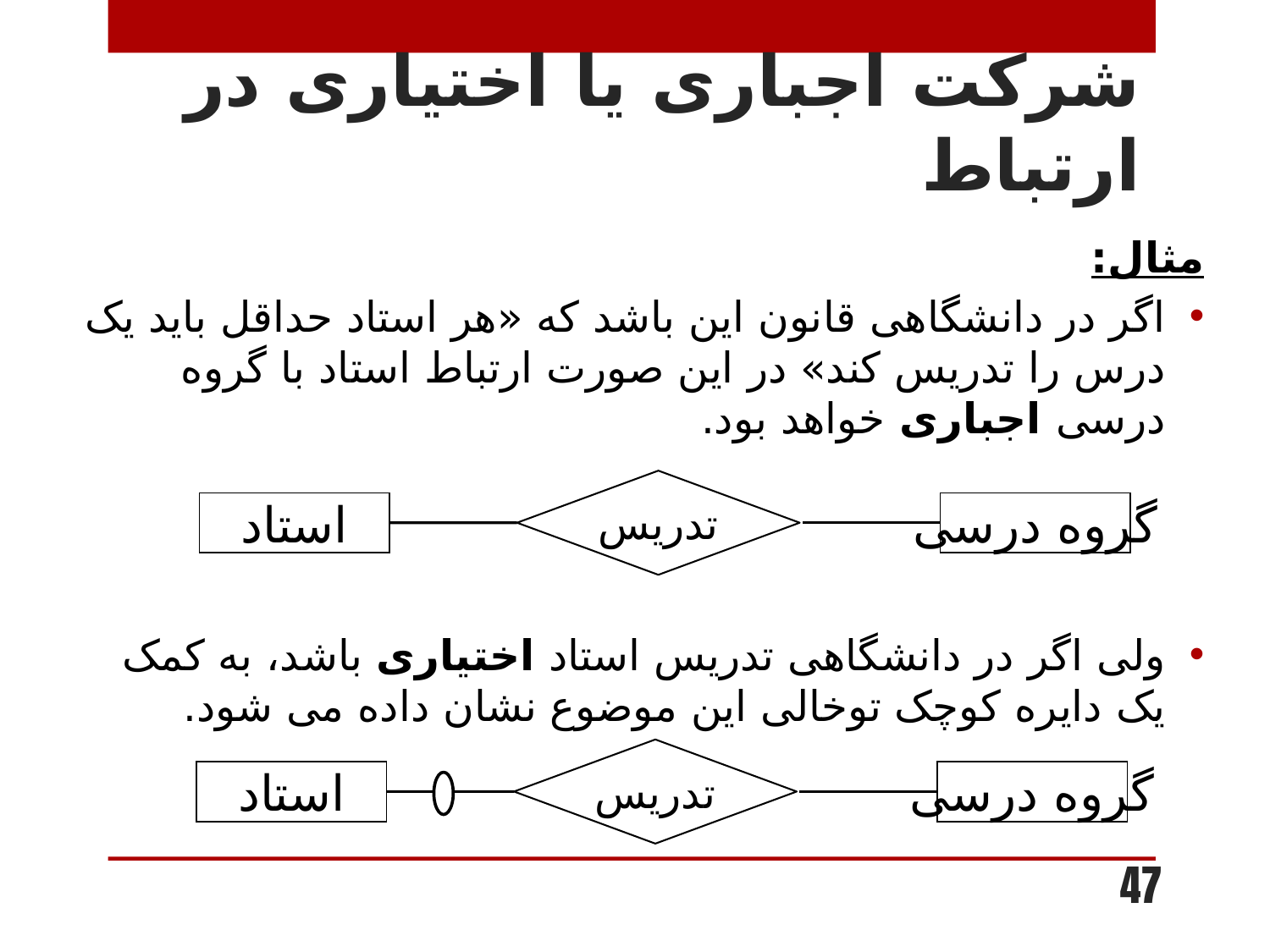

# شرکت اجباری یا اختیاری در ارتباط
مثال:
اگر در دانشگاهی قانون این باشد که «هر استاد حداقل باید یک درس را تدریس کند» در این صورت ارتباط استاد با گروه درسی اجباری خواهد بود.

ولی اگر در دانشگاهی تدریس استاد اختیاری باشد، به کمک یک دایره کوچک توخالی این موضوع نشان داده می شود.

تدریس
گروه درسی
استاد
تدریس
گروه درسی
استاد

47